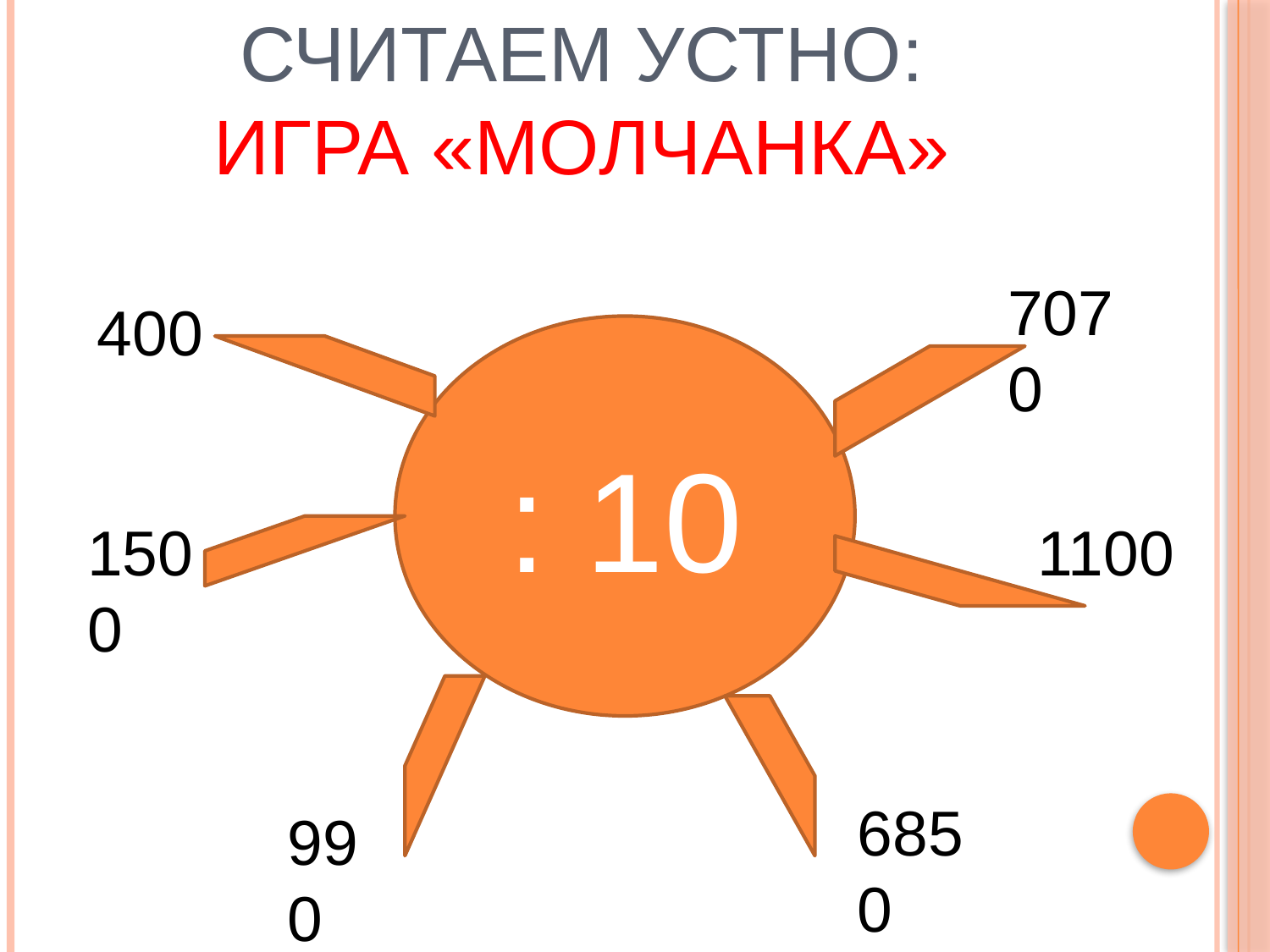

# Считаем устно: Игра «Молчанка»
7070
400
: 10

1500
1100

6850
990